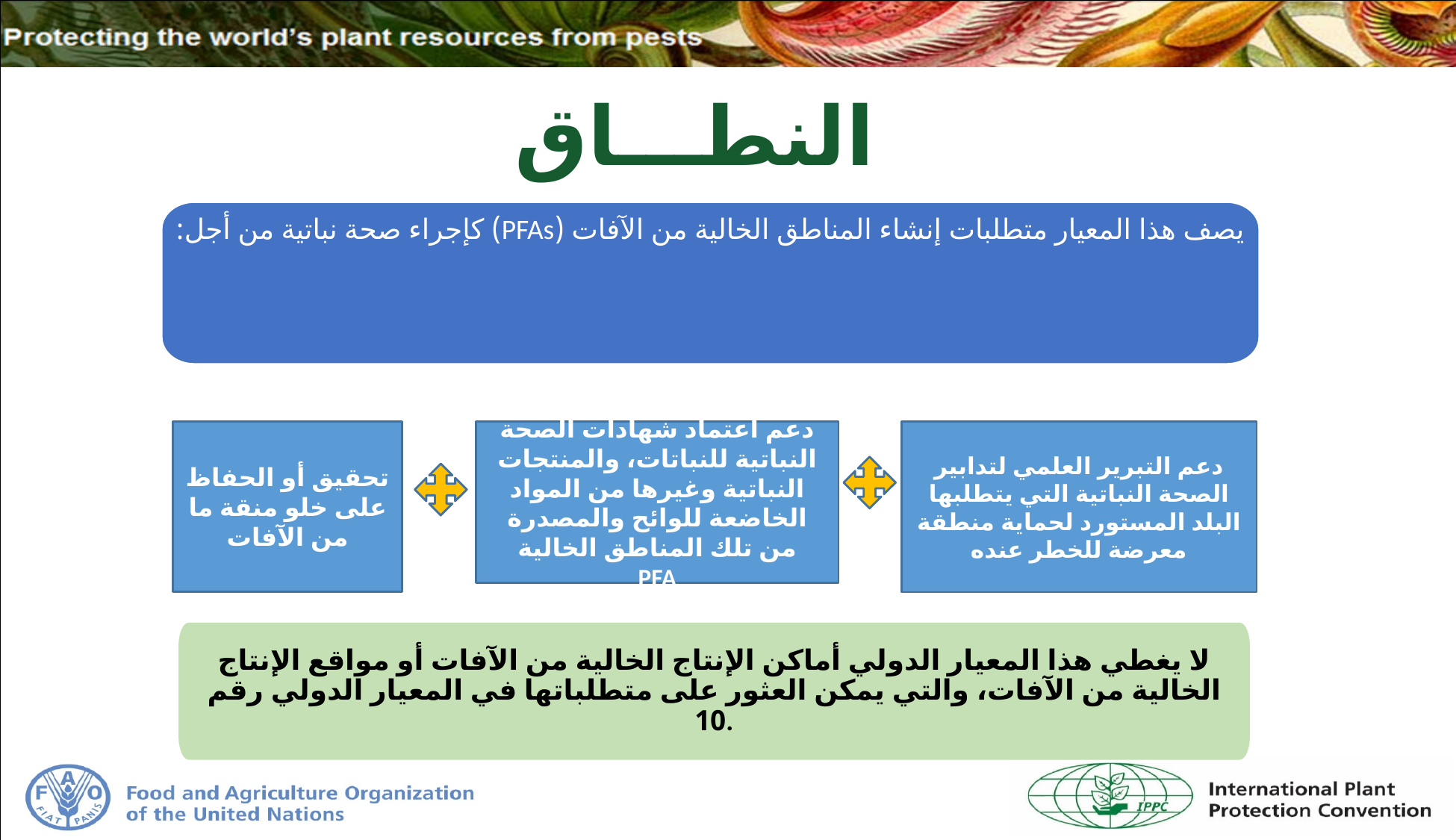

# النطـــاق
يصف هذا المعيار متطلبات إنشاء المناطق الخالية من الآفات (PFAs) كإجراء صحة نباتية من أجل:
تحقيق أو الحفاظ على خلو منقة ما من الآفات
دعم التبرير العلمي لتدابير الصحة النباتية التي يتطلبها البلد المستورد لحماية منطقة معرضة للخطر عنده
دعم اعتماد شهادات الصحة النباتية للنباتات، والمنتجات النباتية وغيرها من المواد الخاضعة للوائح والمصدرة من تلك المناطق الخالية
PFA

لا يغطي هذا المعيار الدولي أماكن الإنتاج الخالية من الآفات أو مواقع الإنتاج الخالية من الآفات، والتي يمكن العثور على متطلباتها في المعيار الدولي رقم 10.